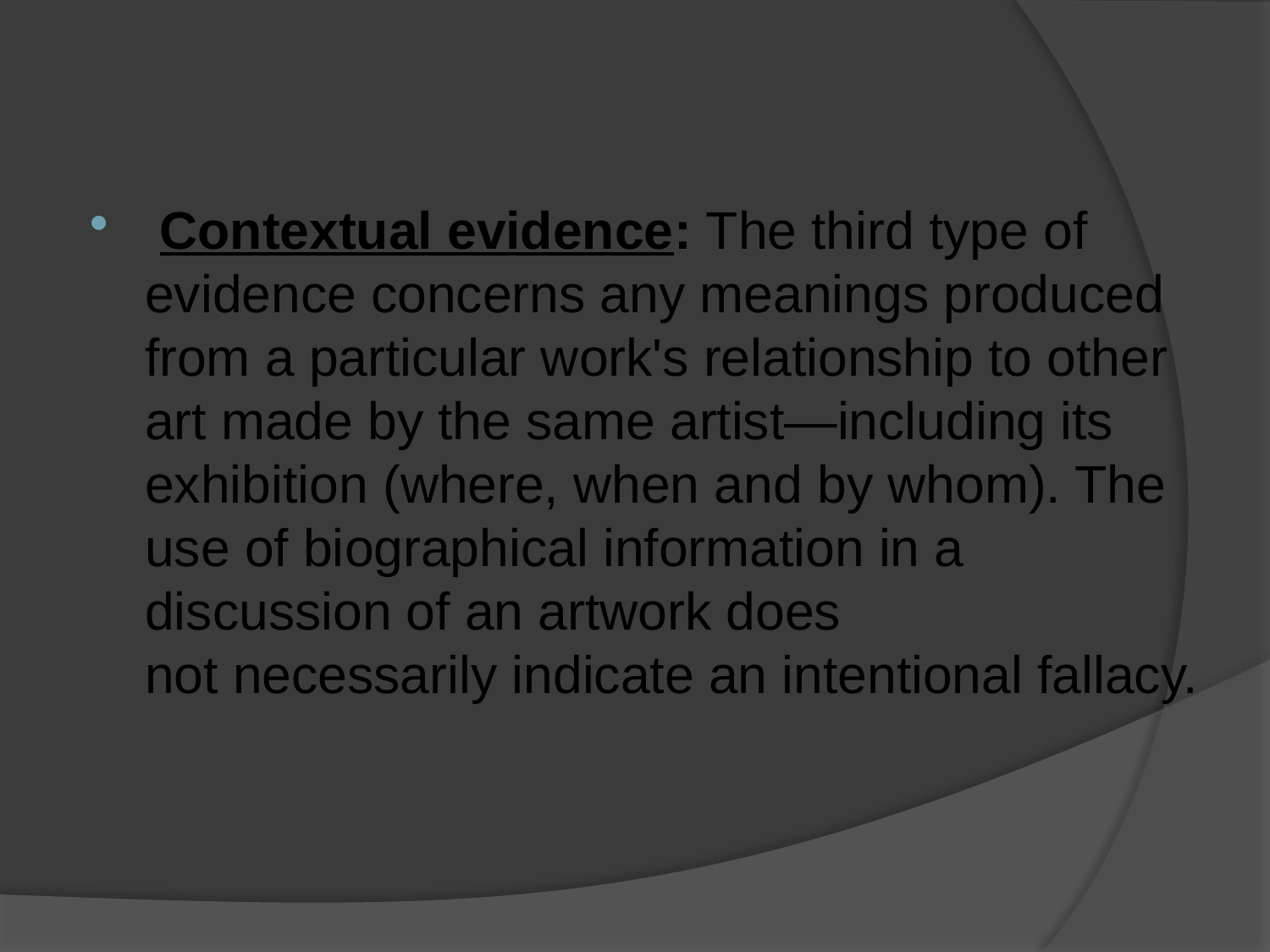

Contextual evidence: The third type of evidence concerns any meanings produced from a particular work's relationship to other art made by the same artist—including its exhibition (where, when and by whom). The use of biographical information in a discussion of an artwork does not necessarily indicate an intentional fallacy.